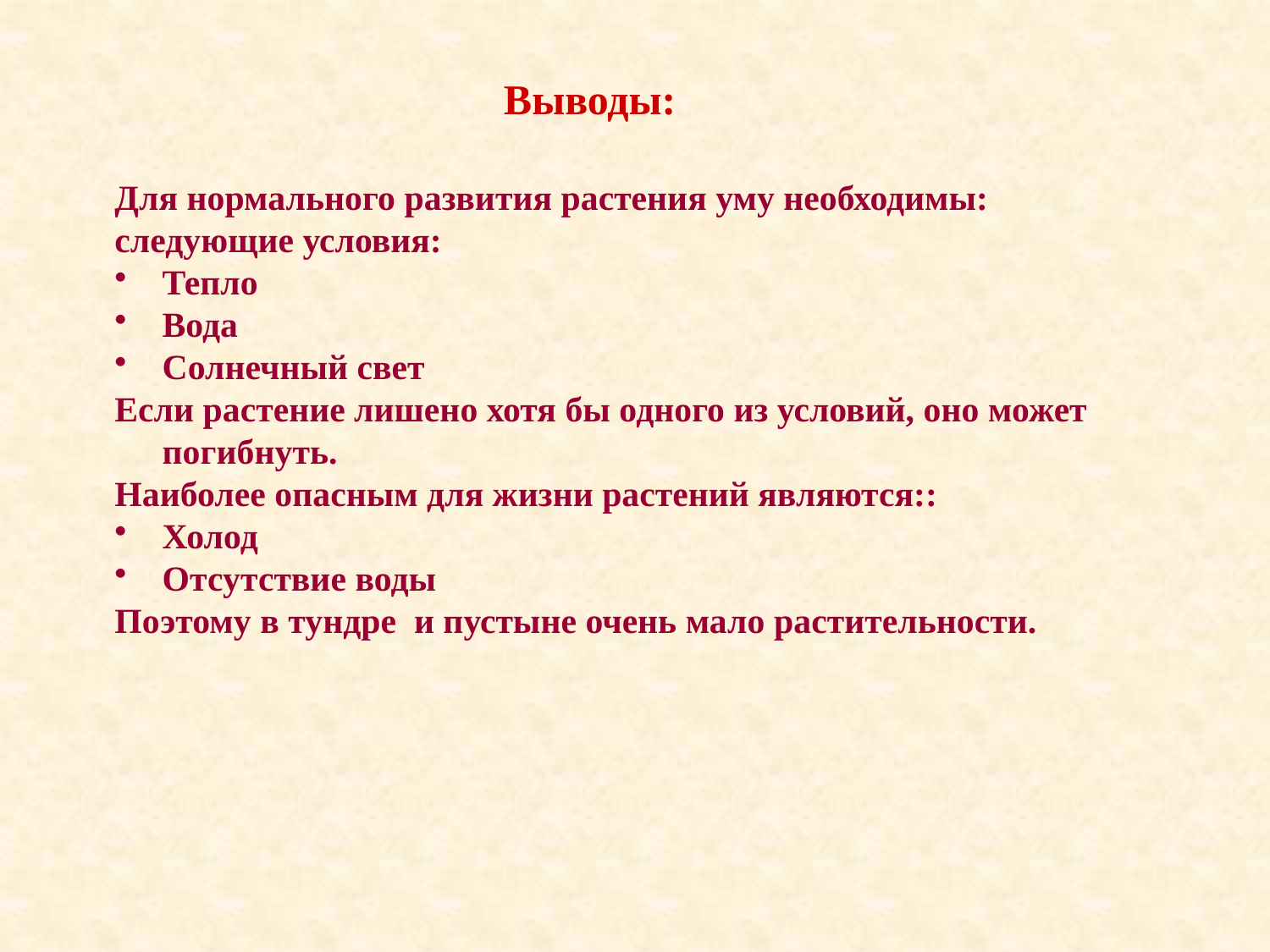

Выводы:
Для нормального развития растения уму необходимы:
следующие условия:
Тепло
Вода
Солнечный свет
Если растение лишено хотя бы одного из условий, оно может погибнуть.
Наиболее опасным для жизни растений являются::
Холод
Отсутствие воды
Поэтому в тундре  и пустыне очень мало растительности.